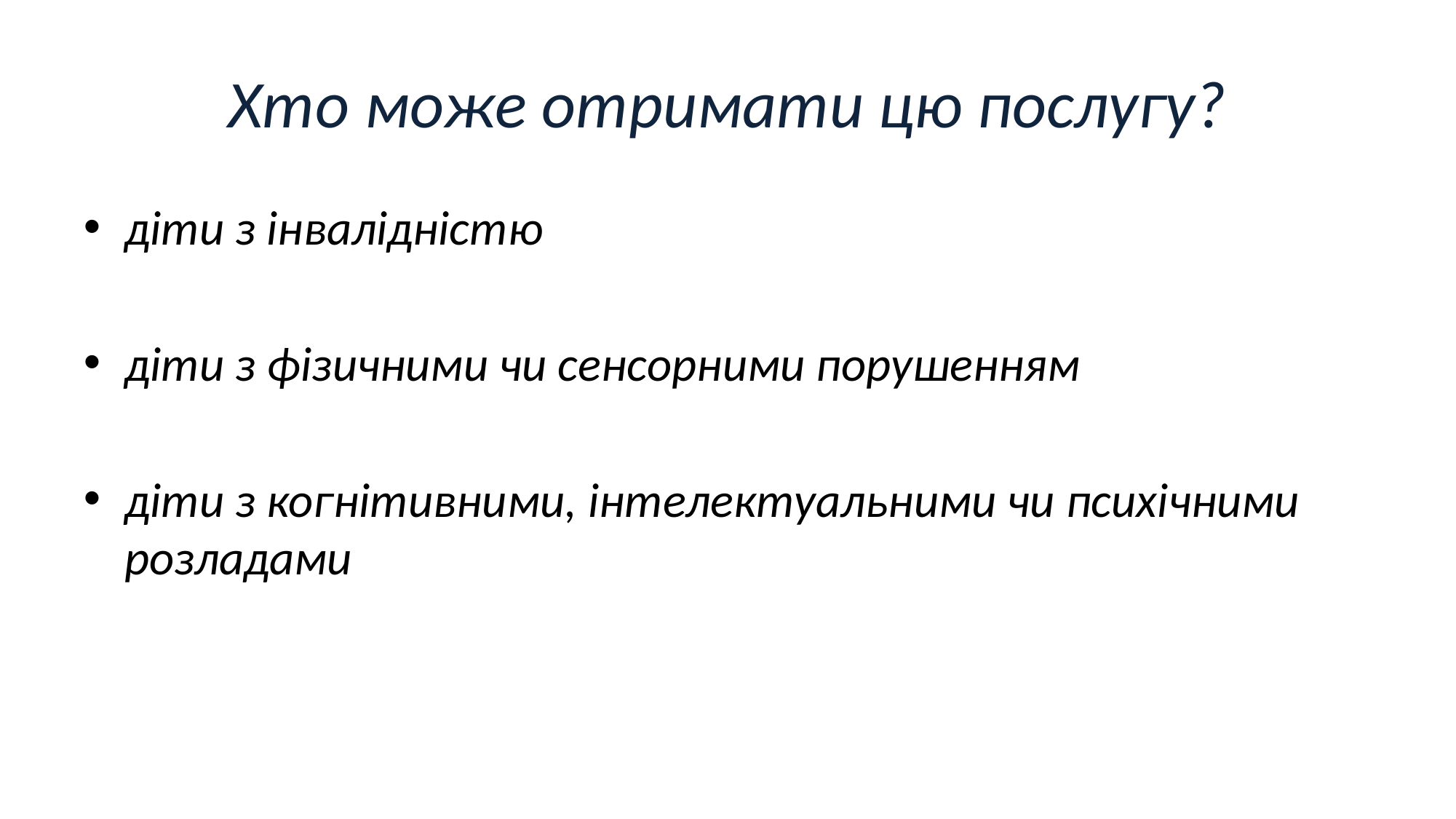

# Хто може отримати цю послугу?
діти з інвалідністю

діти з фізичними чи сенсорними порушенням

діти з когнітивними, інтелектуальними чи психічними розладами